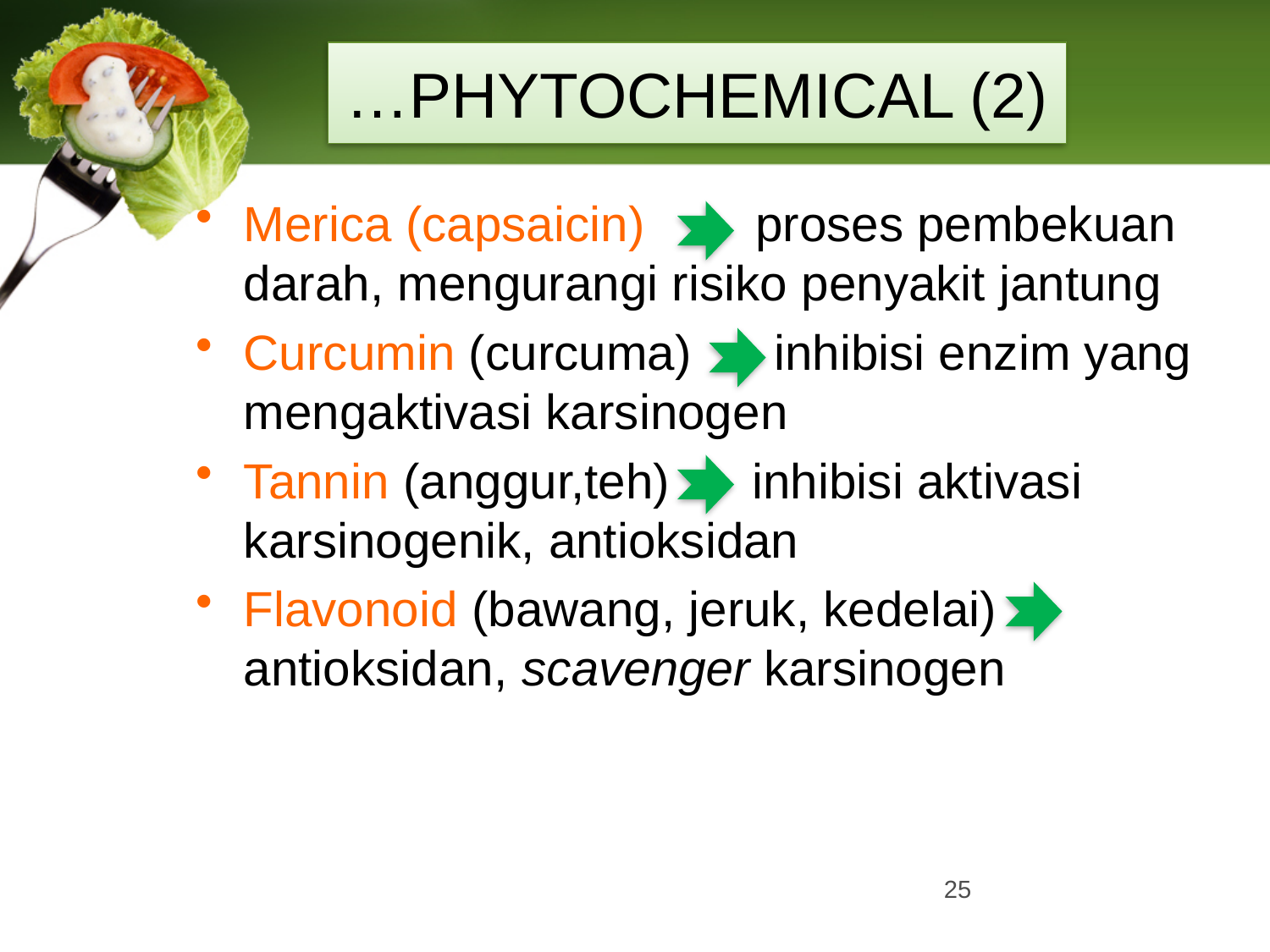

…PHYTOCHEMICAL (2)
Merica (capsaicin)        proses pembekuan darah, mengurangi risiko penyakit jantung
Curcumin (curcuma)      inhibisi enzim yang mengaktivasi karsinogen
Tannin (anggur,teh)      inhibisi aktivasi karsinogenik, antioksidan
Flavonoid (bawang, jeruk, kedelai)     antioksidan, scavenger karsinogen

25